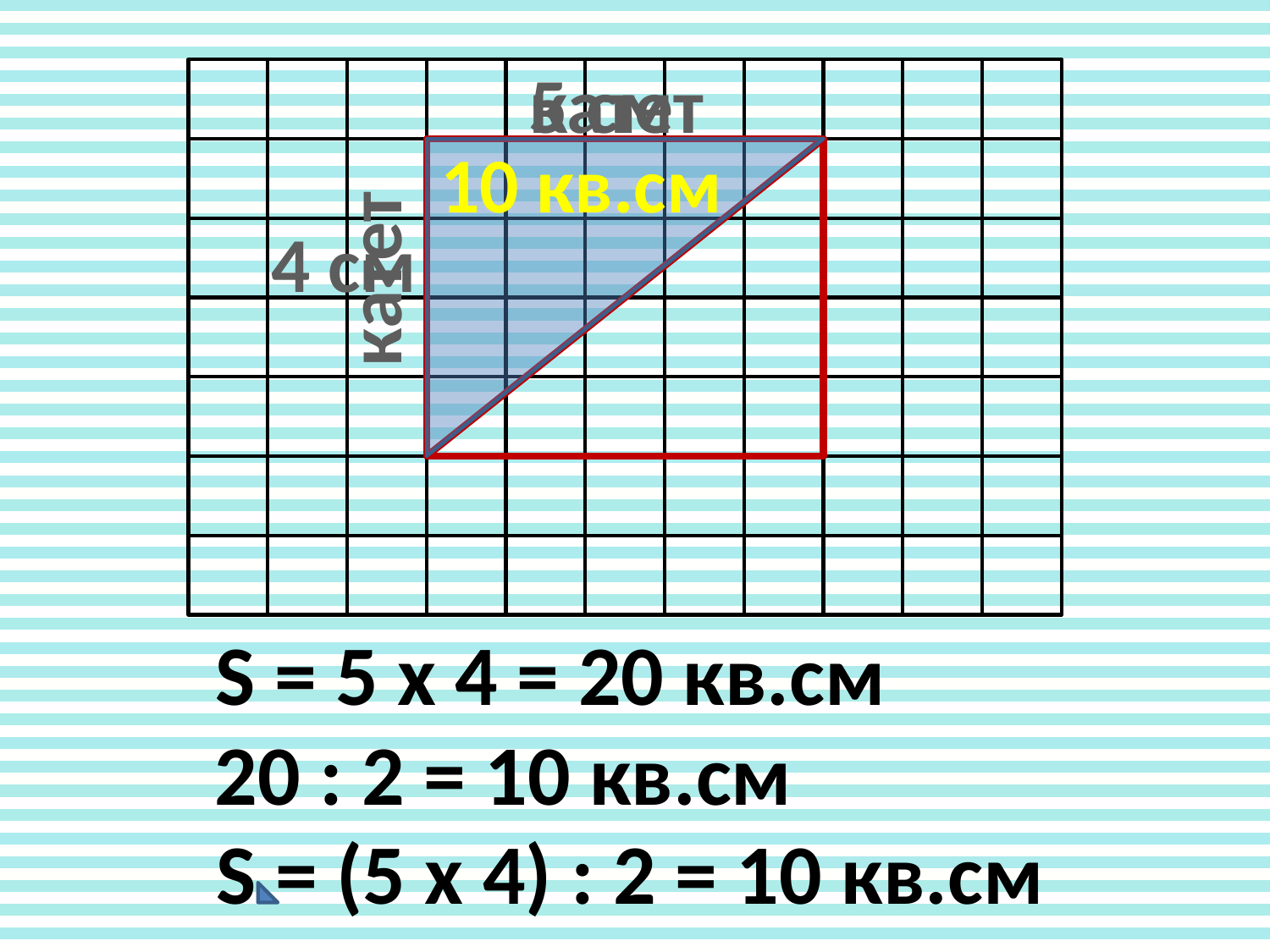

5 см
катет

10 кв.см

4 см

катет

S = 5 х 4 = 20 кв.см
20 : 2 = 10 кв.см
S = (5 х 4) : 2 = 10 кв.см